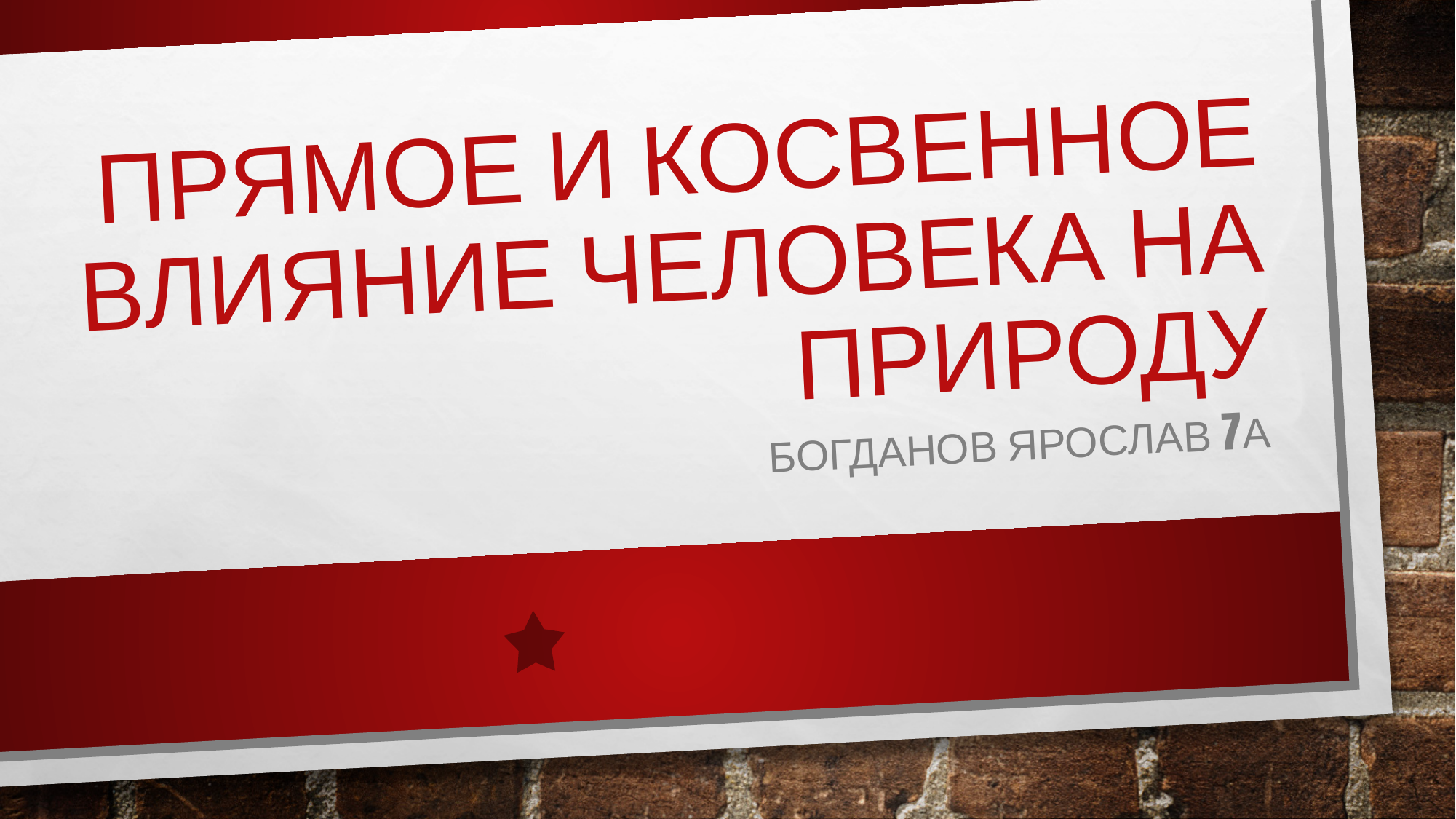

# Прямое и косвенное влияние человека на природу
Богданов Ярослав 7а